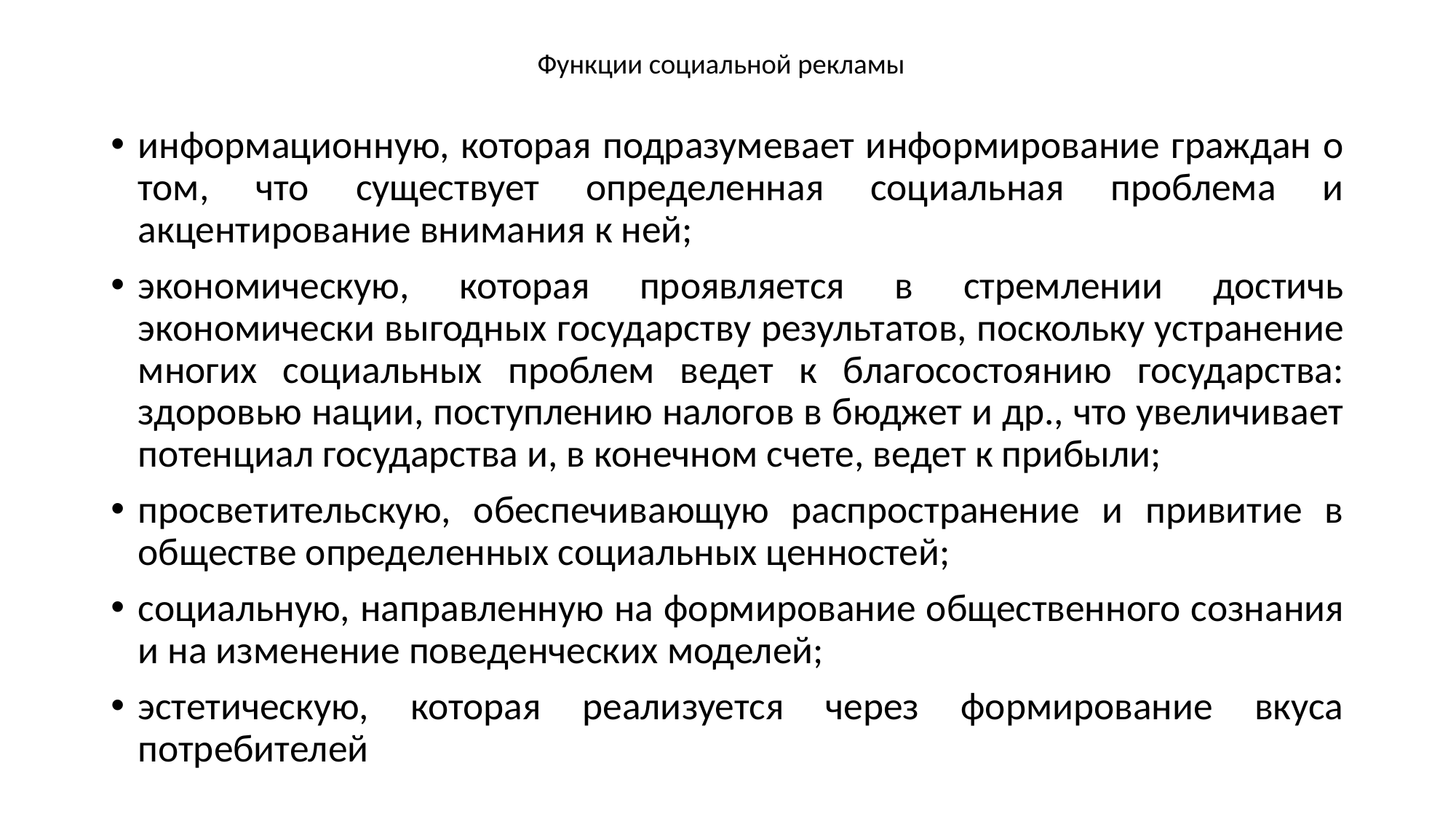

# Функции социальной рекламы
информационную, которая подразумевает информирование граждан о том, что существует определенная социальная проблема и акцентирование внимания к ней;
экономическую, которая проявляется в стремлении достичь экономически выгодных государству результатов, поскольку устранение многих социальных проблем ведет к благосостоянию государства: здоровью нации, поступлению налогов в бюджет и др., что увеличивает потенциал государства и, в конечном счете, ведет к прибыли;
просветительскую, обеспечивающую распространение и привитие в обществе определенных социальных ценностей;
социальную, направленную на формирование общественного сознания и на изменение поведенческих моделей;
эстетическую, которая реализуется через формирование вкуса потребителей